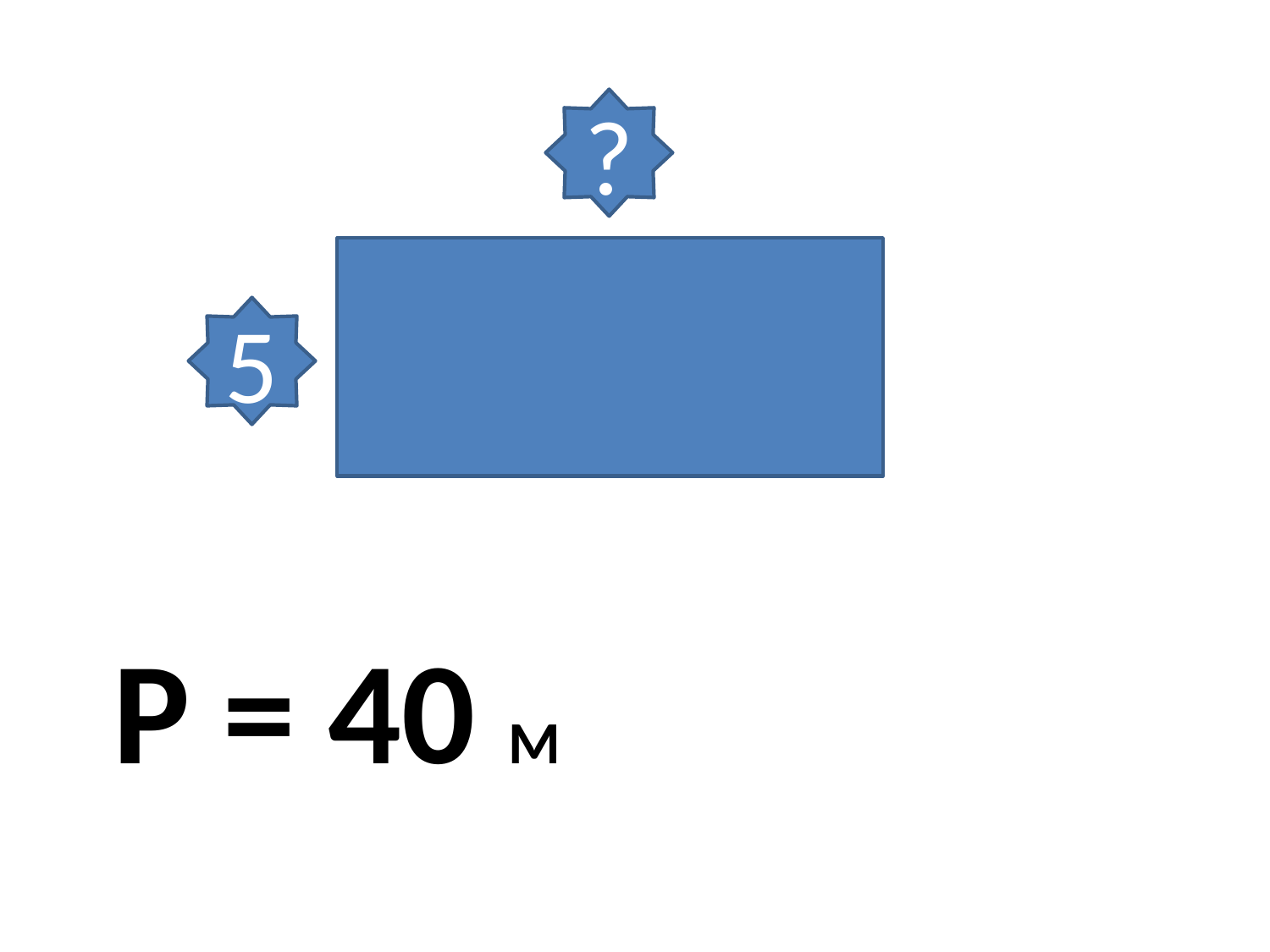

?

5
# Р = 40 м